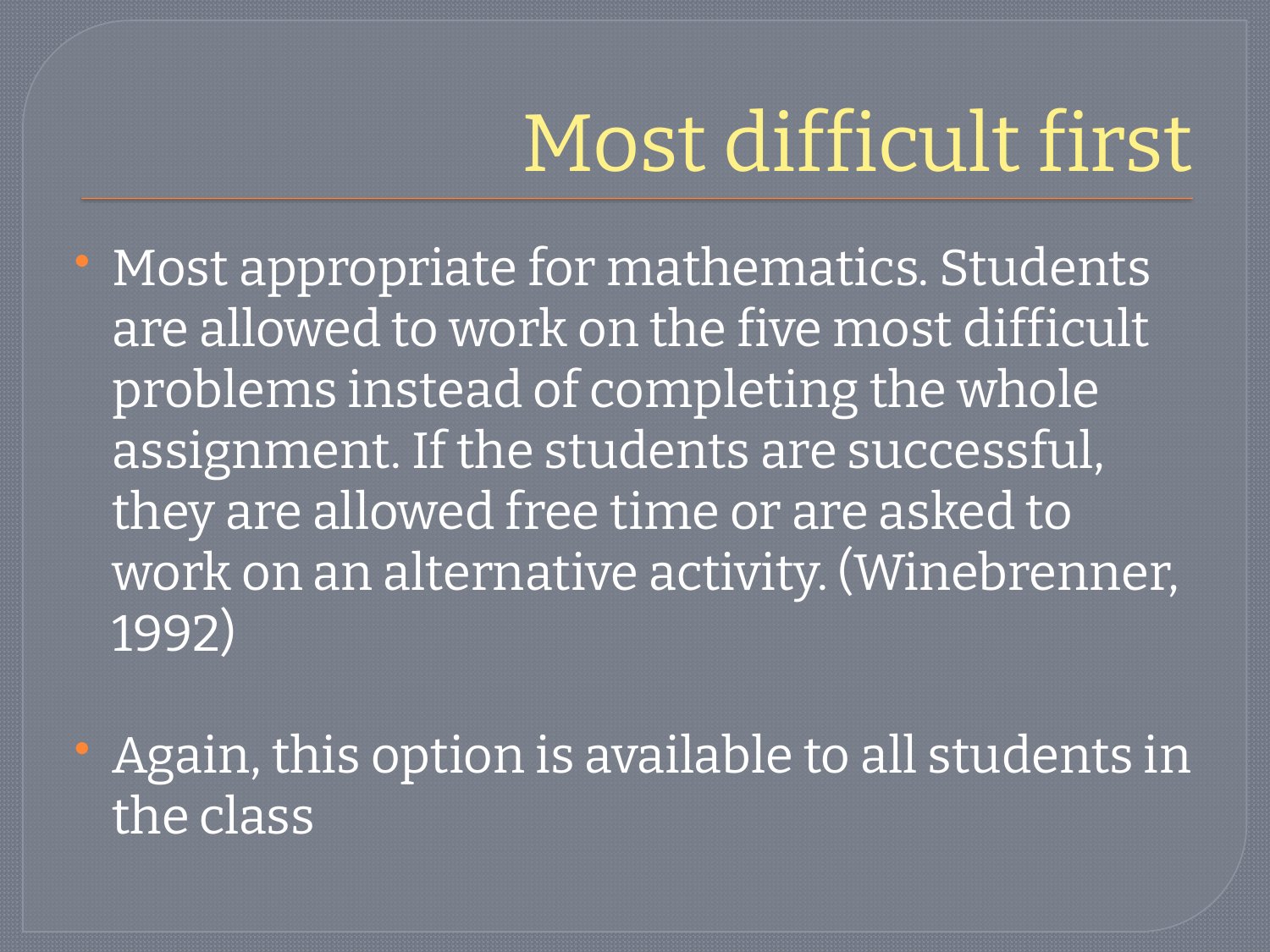

# Most difficult first
Most appropriate for mathematics. Students are allowed to work on the five most difficult problems instead of completing the whole assignment. If the students are successful, they are allowed free time or are asked to work on an alternative activity. (Winebrenner, 1992)

Again, this option is available to all students in the class